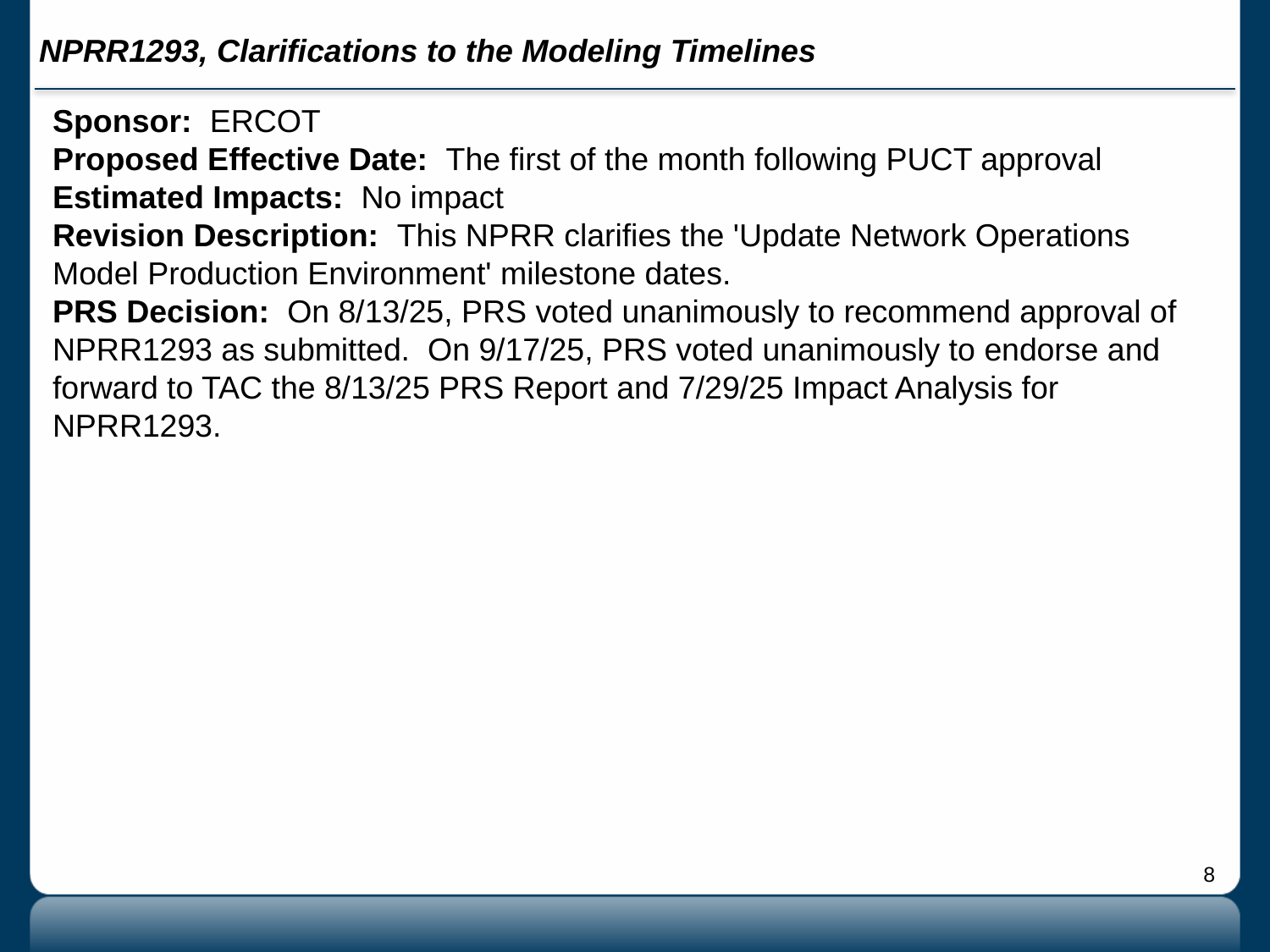

# NPRR1293, Clarifications to the Modeling Timelines
Sponsor:  ERCOT
Proposed Effective Date:  The first of the month following PUCT approval
Estimated Impacts:  No impact
Revision Description:  This NPRR clarifies the 'Update Network Operations Model Production Environment' milestone dates.
PRS Decision:  On 8/13/25, PRS voted unanimously to recommend approval of NPRR1293 as submitted.  On 9/17/25, PRS voted unanimously to endorse and forward to TAC the 8/13/25 PRS Report and 7/29/25 Impact Analysis for NPRR1293.